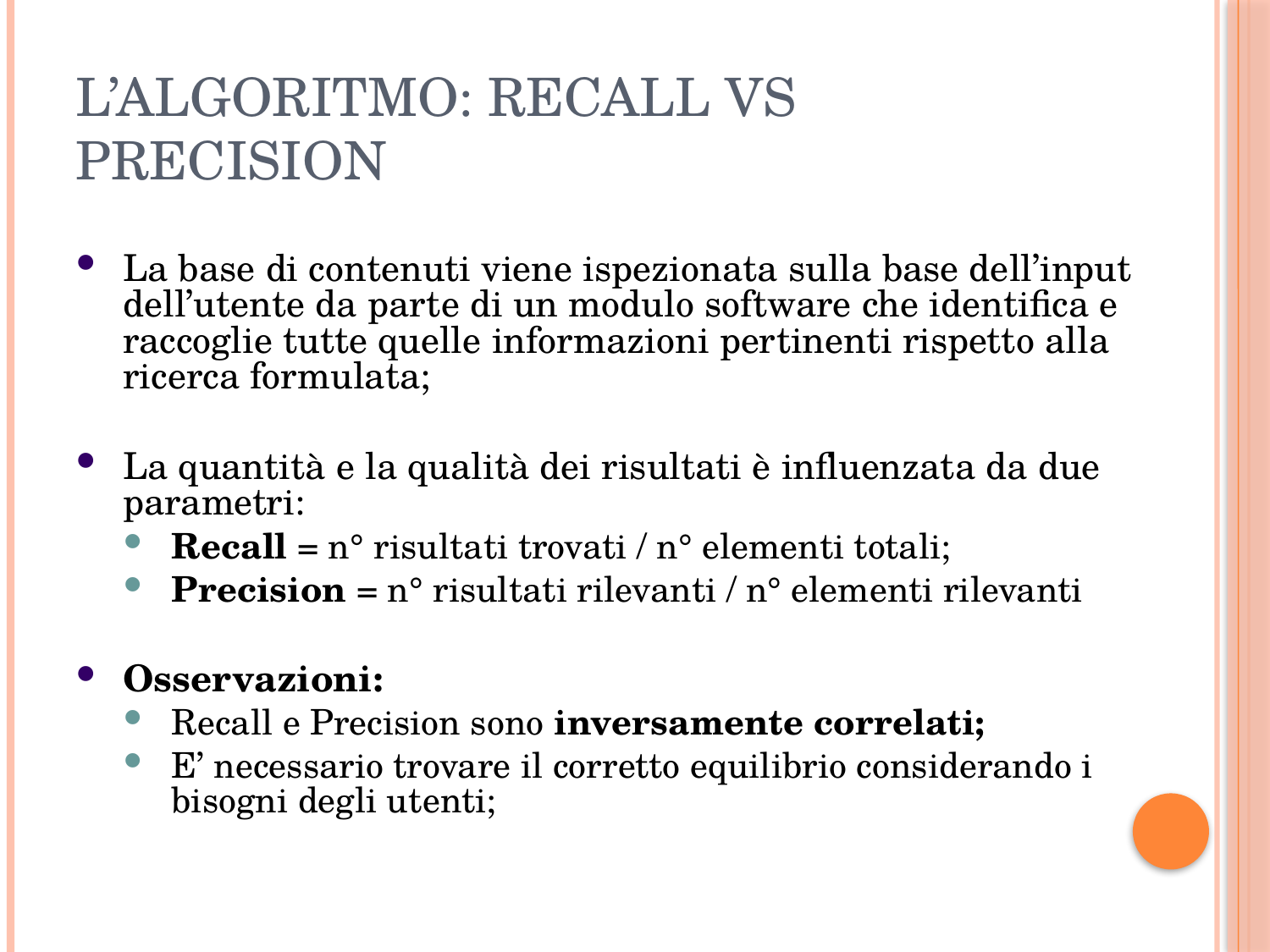

L’algoritmo: recall Vs precision
La base di contenuti viene ispezionata sulla base dell’input dell’utente da parte di un modulo software che identifica e raccoglie tutte quelle informazioni pertinenti rispetto alla ricerca formulata;

La quantità e la qualità dei risultati è influenzata da due parametri:
Recall = n° risultati trovati / n° elementi totali;
Precision = n° risultati rilevanti / n° elementi rilevanti

Osservazioni:
Recall e Precision sono inversamente correlati;
E’ necessario trovare il corretto equilibrio considerando i bisogni degli utenti;

25